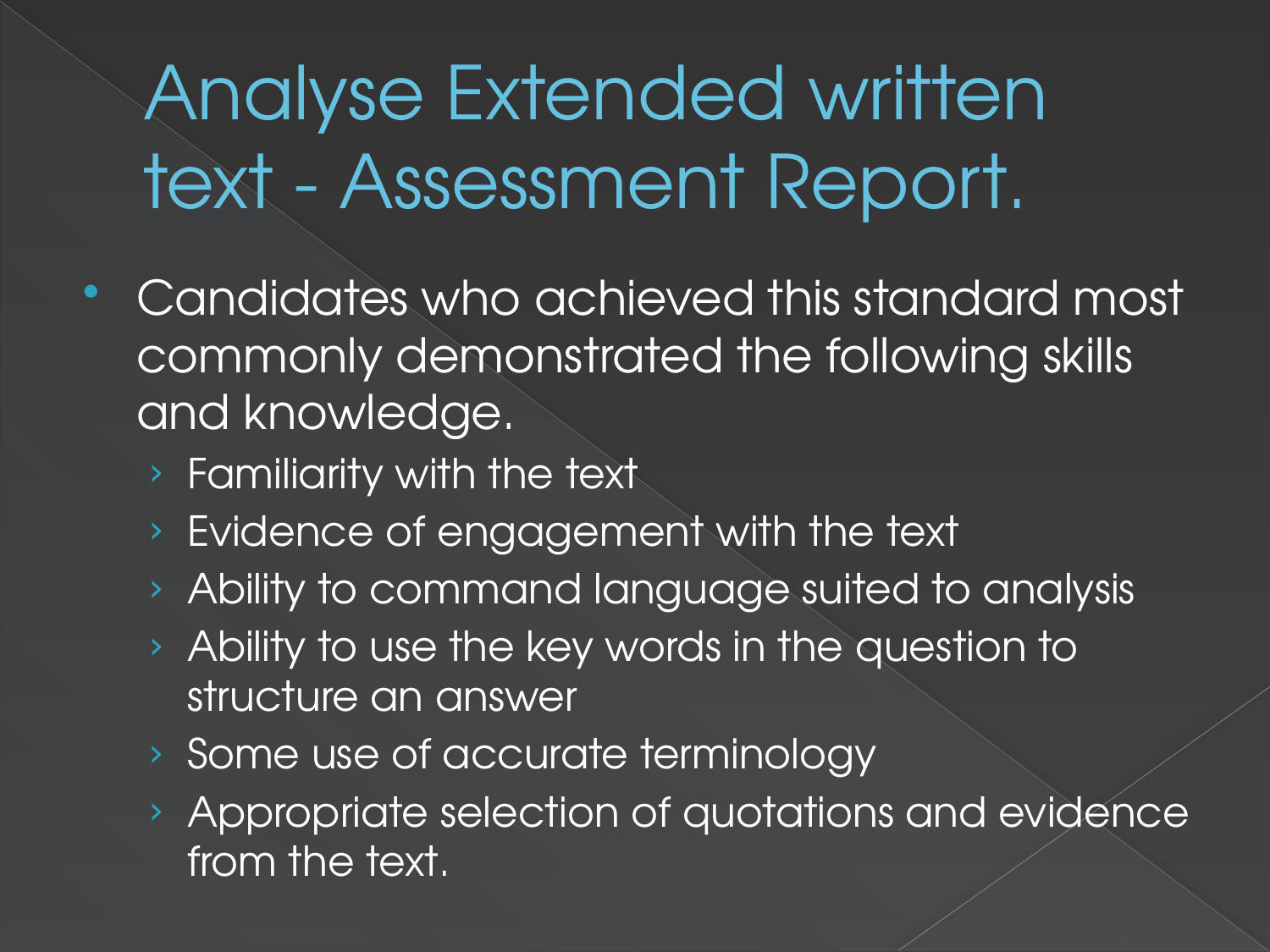

# Analyse Extended written text - Assessment Report.
Candidates who achieved this standard most commonly demonstrated the following skills and knowledge.
Familiarity with the text
Evidence of engagement with the text
Ability to command language suited to analysis
Ability to use the key words in the question to structure an answer
Some use of accurate terminology
Appropriate selection of quotations and evidence from the text.